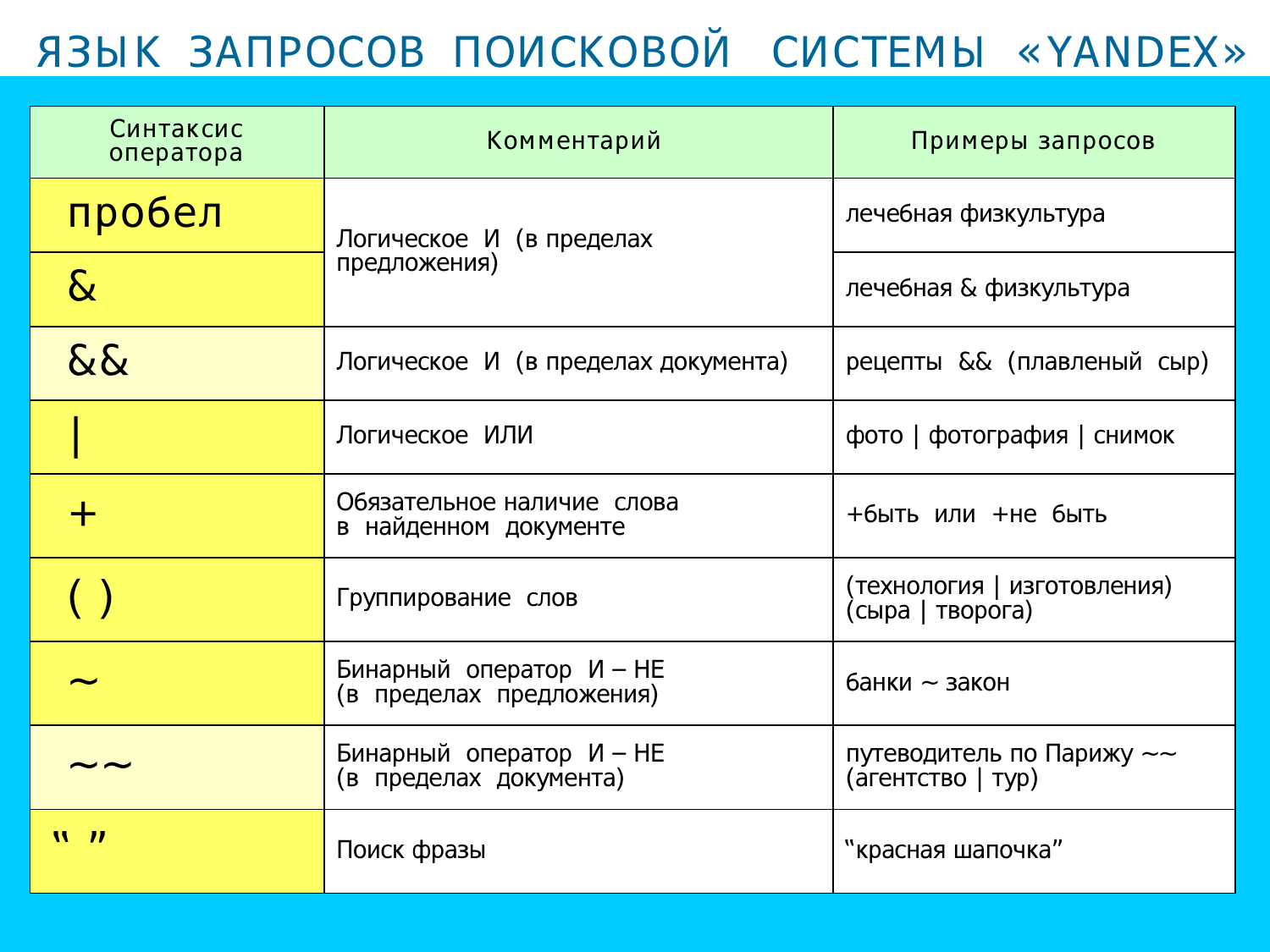

ЯЗЫК  ЗАПРОСОВ  ПОИСКОВОЙ   СИСТЕМЫ  «YANDEX»

| Синтаксис оператора | Комментарий | Примеры запросов |
| --- | --- | --- |
| пробел | Логическое И (в пределах предложения) | лечебная физкультура |
| & |  | лечебная & физкультура |
| && | Логическое И (в пределах документа) | рецепты && (плавленый сыр) |
| | | Логическое ИЛИ | фото | фотография | снимок |
| + | Обязательное наличие слова в найденном документе | +быть или +не быть |
| ( ) | Группирование слов | (технология | изготовления) (сыра | творога) |
| ~ | Бинарный оператор И – НЕ (в пределах предложения) | банки ~ закон |
| ~~ | Бинарный оператор И – НЕ (в пределах документа) | путеводитель по Парижу ~~ (агентство | тур) |
| “ ” | Поиск фразы | “красная шапочка” |